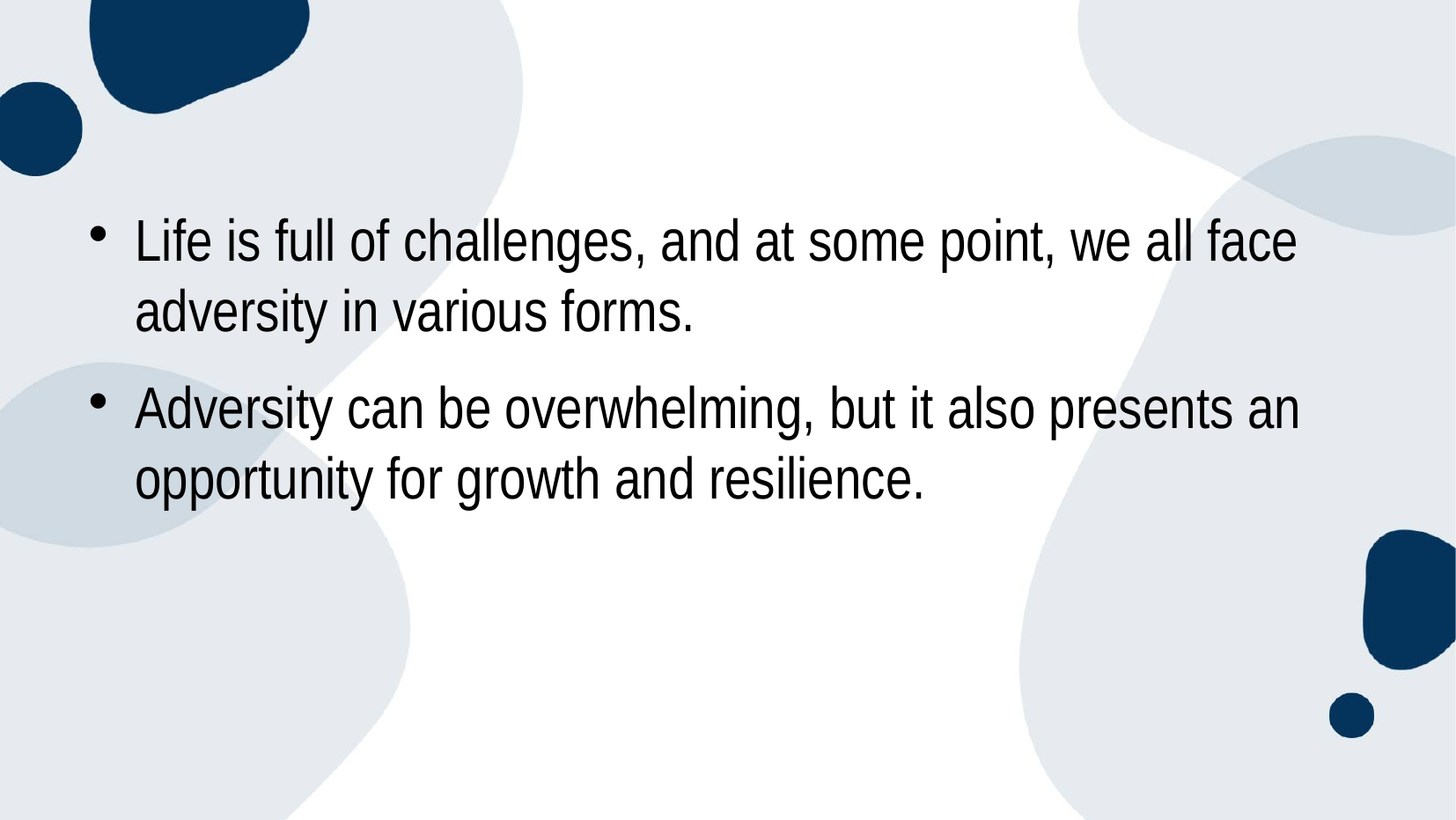

#
Life is full of challenges, and at some point, we all face adversity in various forms.
Adversity can be overwhelming, but it also presents an opportunity for growth and resilience.